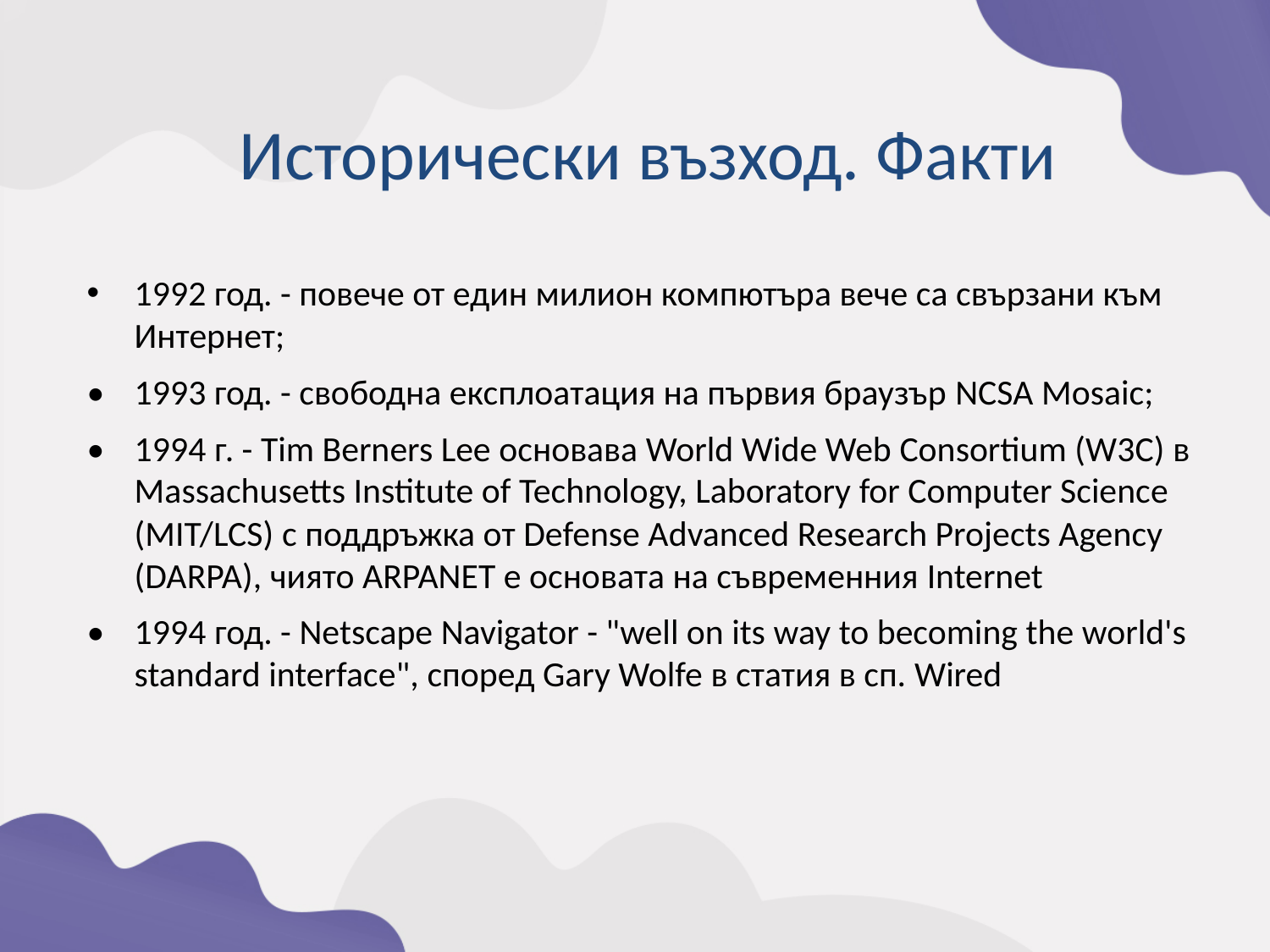

Исторически възход. Факти

1992 год. - повече от един милион компютъра вече са свързани към Интернет;
•	1993 год. - свободна експлоатация на първия браузър NCSA Mosaic;
•	1994 г. - Tim Berners Lee основава World Wide Web Consortium (W3C) в Massachusetts Institute of Technology, Laboratory for Computer Science (MIT/LCS) с поддръжка от Defense Advanced Research Projects Agency (DARPA), чиято ARPANET е основата на съвременния Internet
•	1994 год. - Netscape Navigator - "well on its way to becoming the world's standard interface", според Gary Wolfe в статия в сп. Wired